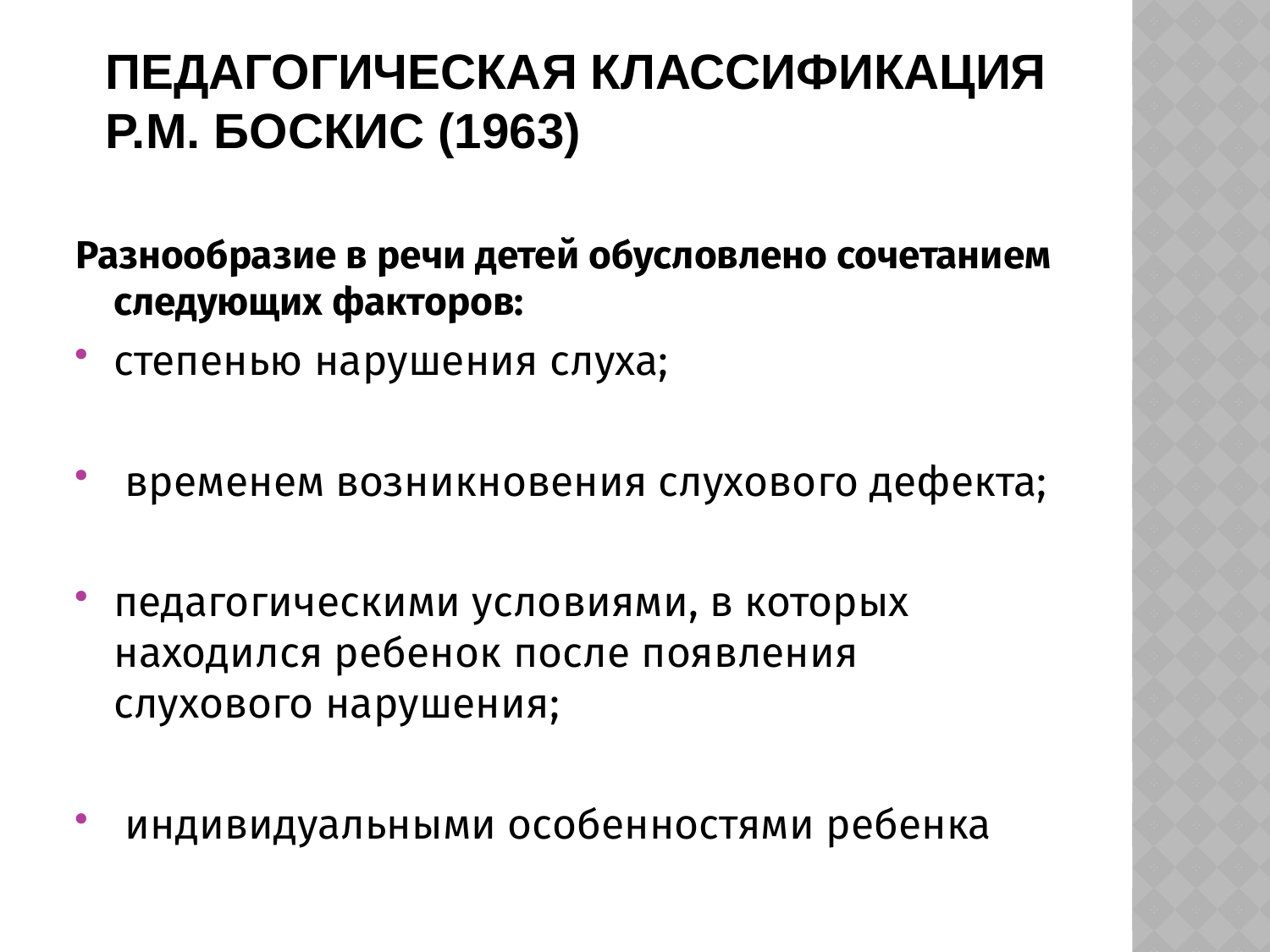

# Педагогическая классификация P.M. Боскис (1963)
Разнообразие в речи детей обусловлено сочетанием следующих факторов:
степенью нарушения слуха;

 временем возникновения слухового дефекта;

педагогическими условиями, в которых находился ребенок после появления слухового нарушения;

 индивидуальными особенностями ребенка